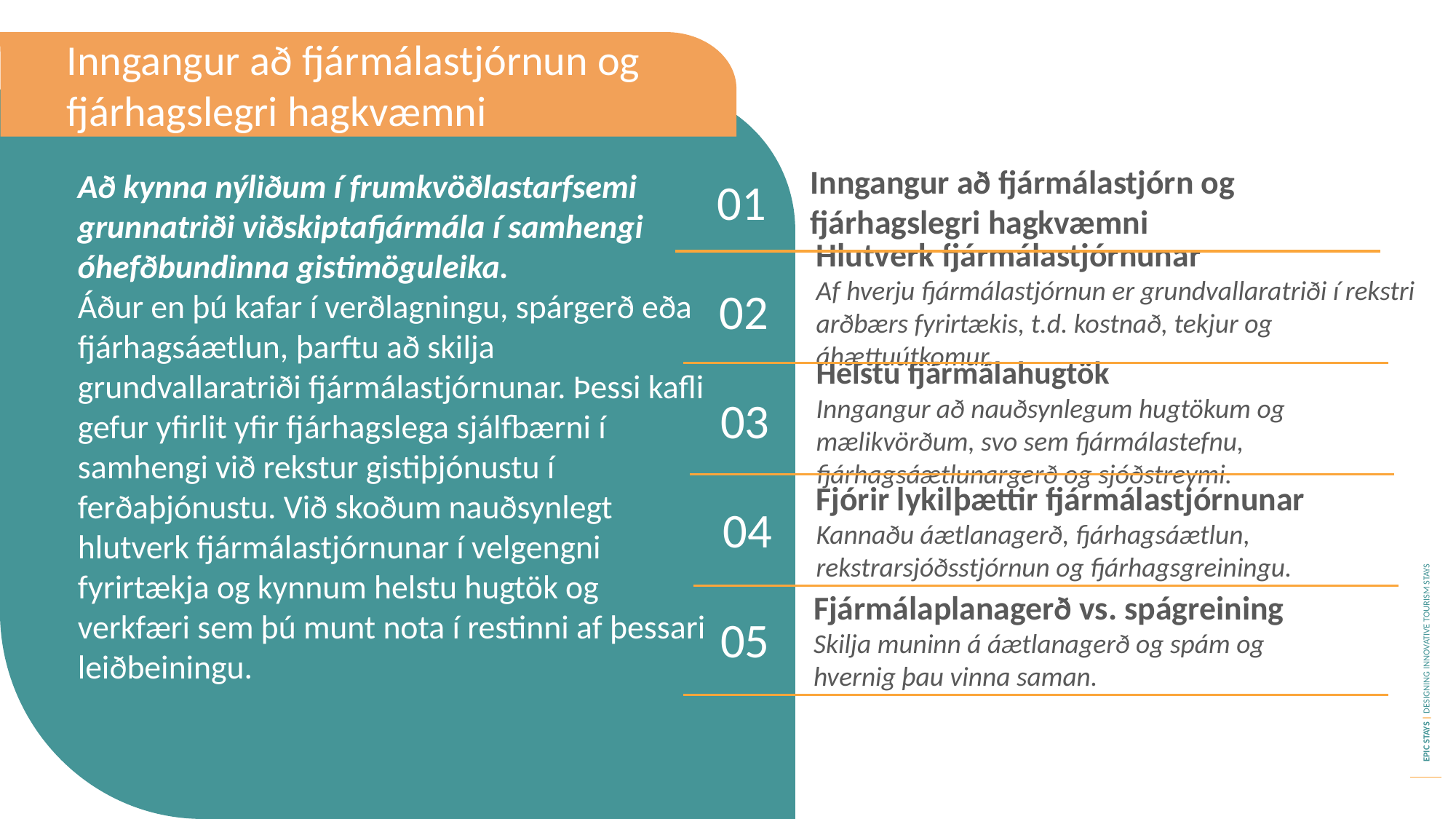

Inngangur að fjármálastjórnun og fjárhagslegri hagkvæmni
Að kynna nýliðum í frumkvöðlastarfsemi grunnatriði viðskiptafjármála í samhengi óhefðbundinna gistimöguleika.
Áður en þú kafar í verðlagningu, spárgerð eða fjárhagsáætlun, þarftu að skilja grundvallaratriði fjármálastjórnunar. Þessi kafli gefur yfirlit yfir fjárhagslega sjálfbærni í samhengi við rekstur gistiþjónustu í ferðaþjónustu. Við skoðum nauðsynlegt hlutverk fjármálastjórnunar í velgengni fyrirtækja og kynnum helstu hugtök og verkfæri sem þú munt nota í restinni af þessari leiðbeiningu.
01
Inngangur að fjármálastjórn og fjárhagslegri hagkvæmni
02
Hlutverk fjármálastjórnunar
Af hverju fjármálastjórnun er grundvallaratriði í rekstri arðbærs fyrirtækis, t.d. kostnað, tekjur og áhættuútkomur.

03
Helstu fjármálahugtök
Inngangur að nauðsynlegum hugtökum og mælikvörðum, svo sem fjármálastefnu, fjárhagsáætlunargerð og sjóðstreymi.
04
Fjórir lykilþættir fjármálastjórnunar
Kannaðu áætlanagerð, fjárhagsáætlun, rekstrarsjóðsstjórnun og fjárhagsgreiningu.

05
Fjármálaplanagerð vs. spágreining
Skilja muninn á áætlanagerð og spám og hvernig þau vinna saman.